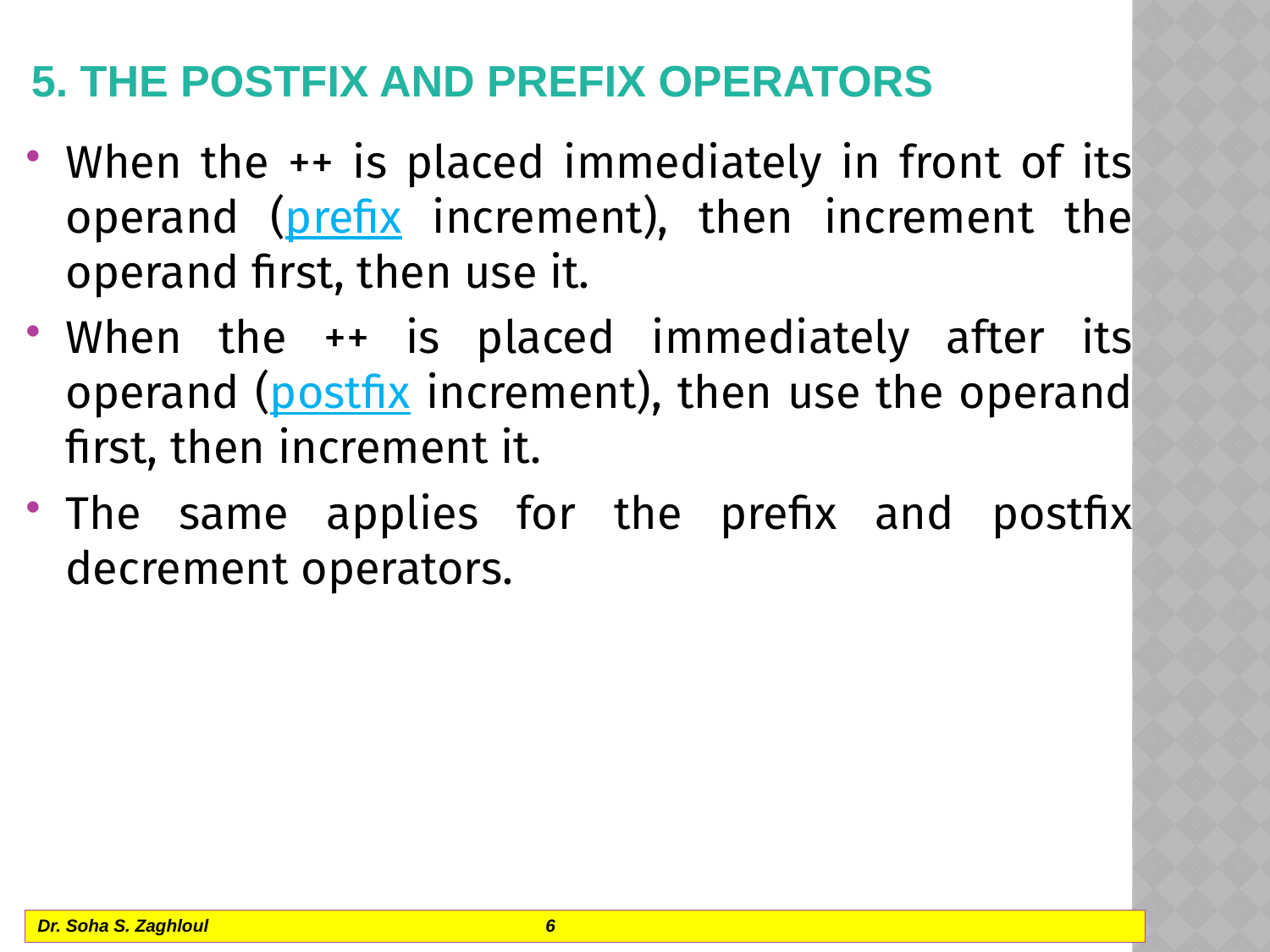

# 5. The postfix and prefix operators
When the ++ is placed immediately in front of its operand (prefix increment), then increment the operand first, then use it.
When the ++ is placed immediately after its operand (postfix increment), then use the operand first, then increment it.
The same applies for the prefix and postfix decrement operators.
Dr. Soha S. Zaghloul			6